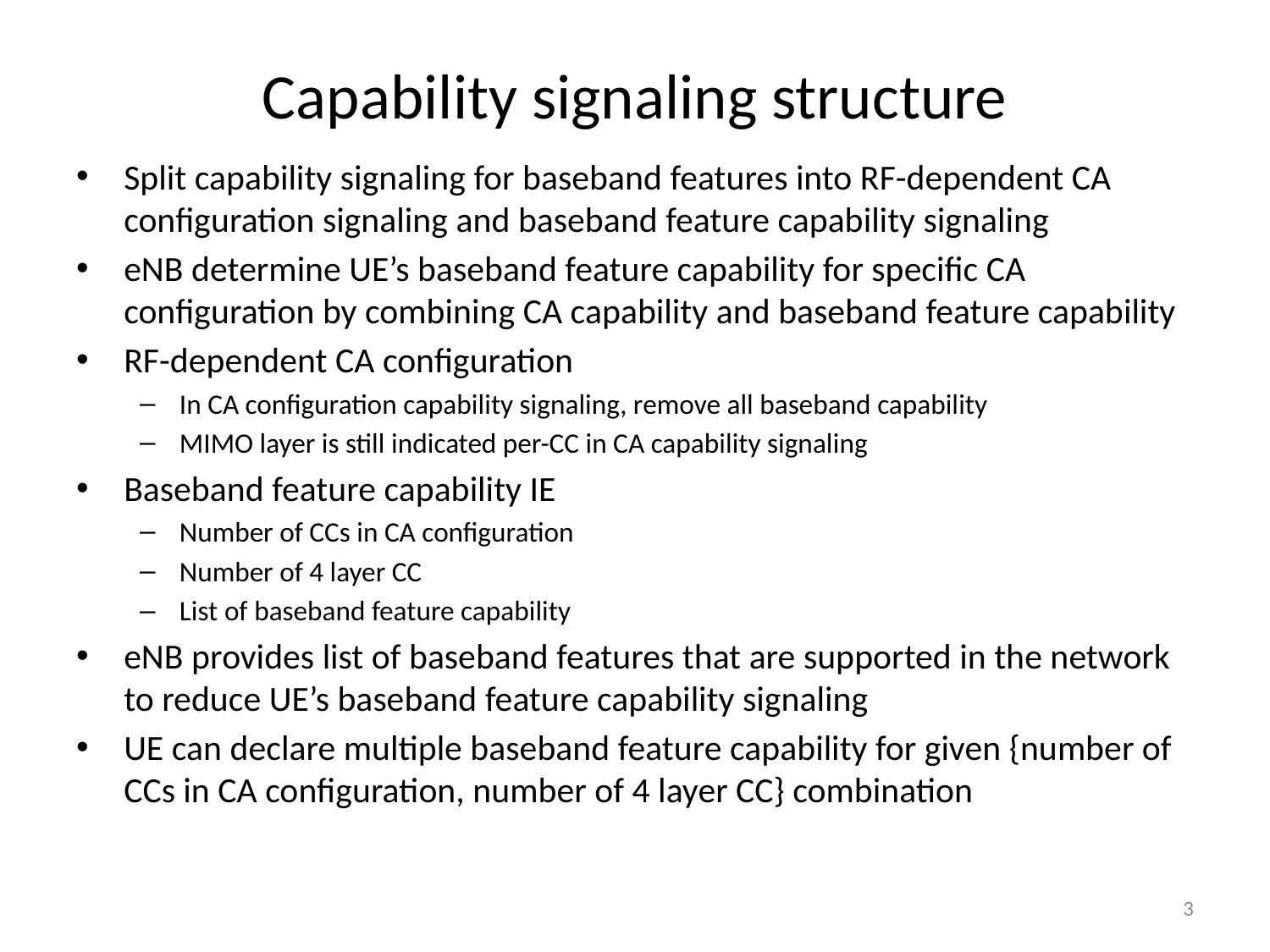

# Capability signaling structure
Split capability signaling for baseband features into RF-dependent CA configuration signaling and baseband feature capability signaling
eNB determine UE’s baseband feature capability for specific CA configuration by combining CA capability and baseband feature capability
RF-dependent CA configuration
In CA configuration capability signaling, remove all baseband capability
MIMO layer is still indicated per-CC in CA capability signaling
Baseband feature capability IE
Number of CCs in CA configuration
Number of 4 layer CC
List of baseband feature capability
eNB provides list of baseband features that are supported in the network to reduce UE’s baseband feature capability signaling
UE can declare multiple baseband feature capability for given {number of CCs in CA configuration, number of 4 layer CC} combination

3